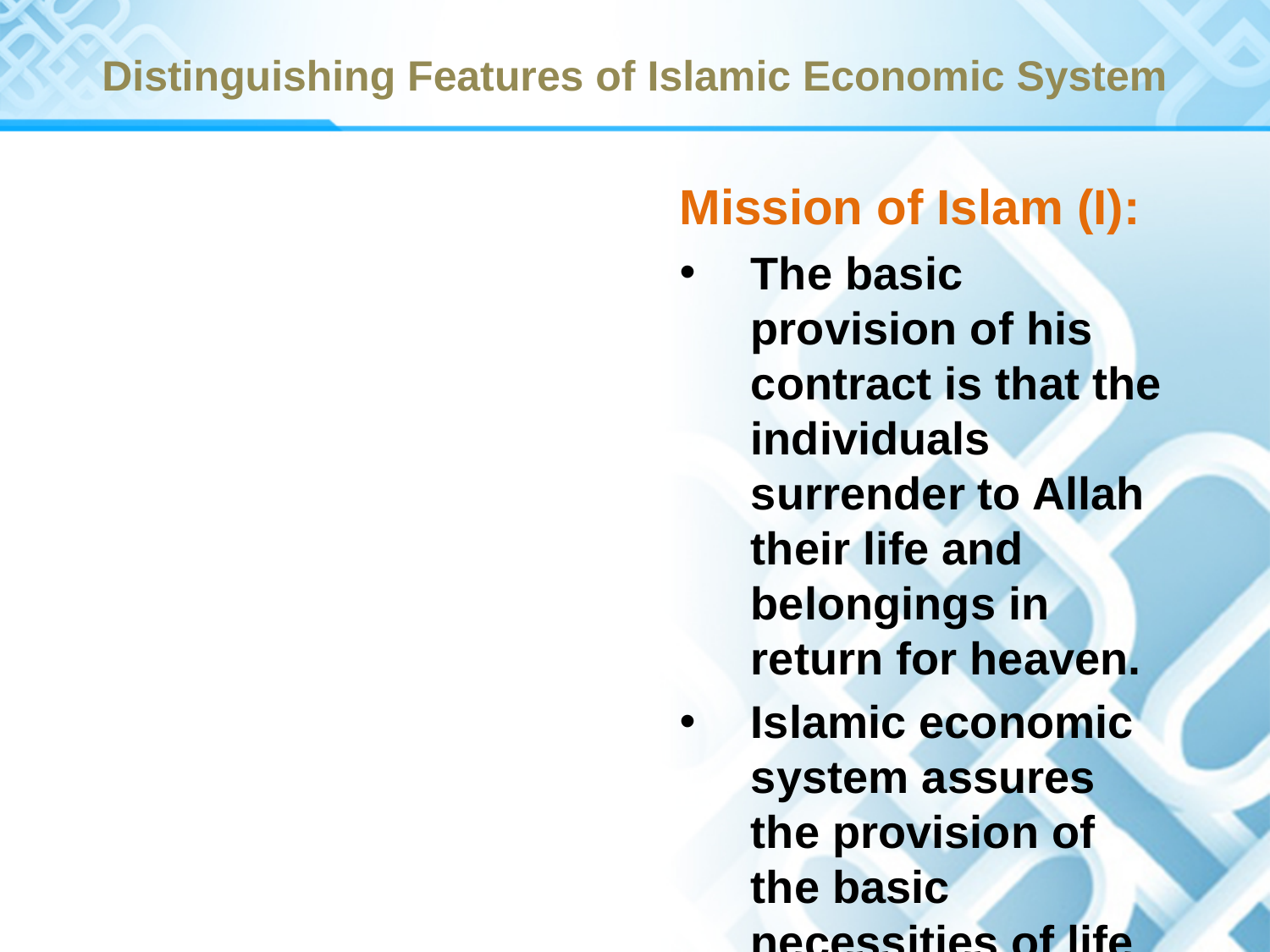

Distinguishing Features of Islamic Economic System
Mission of Islam (I):
The basic provision of his contract is that the individuals surrender to Allah their life and belongings in return for heaven.
Islamic economic system assures the provision of the basic necessities of life to every individual